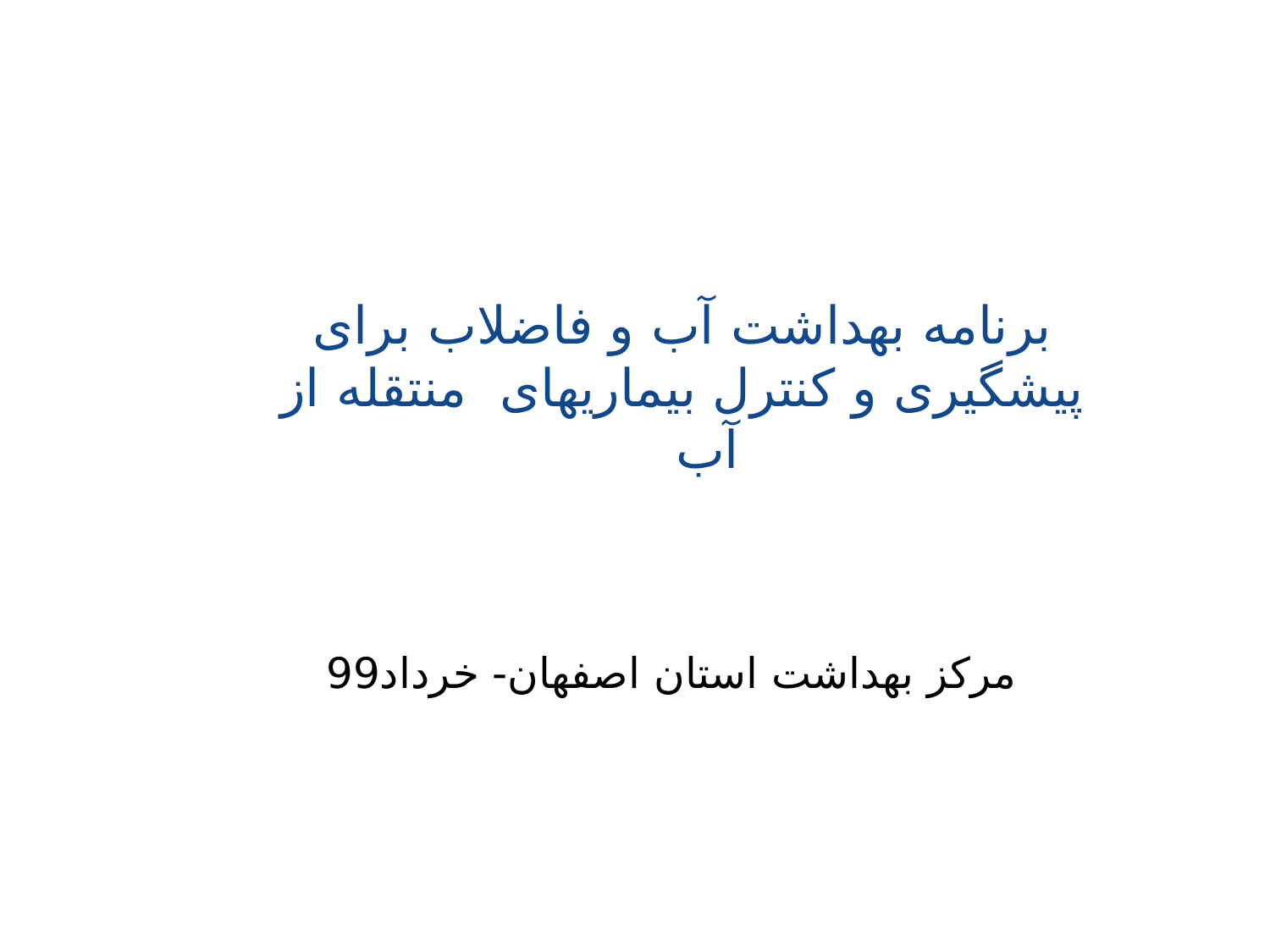

# برنامه بهداشت آب و فاضلاب برای پیشگیری و کنترل بیماریهای  منتقله از آب
مرکز بهداشت استان اصفهان- خرداد99